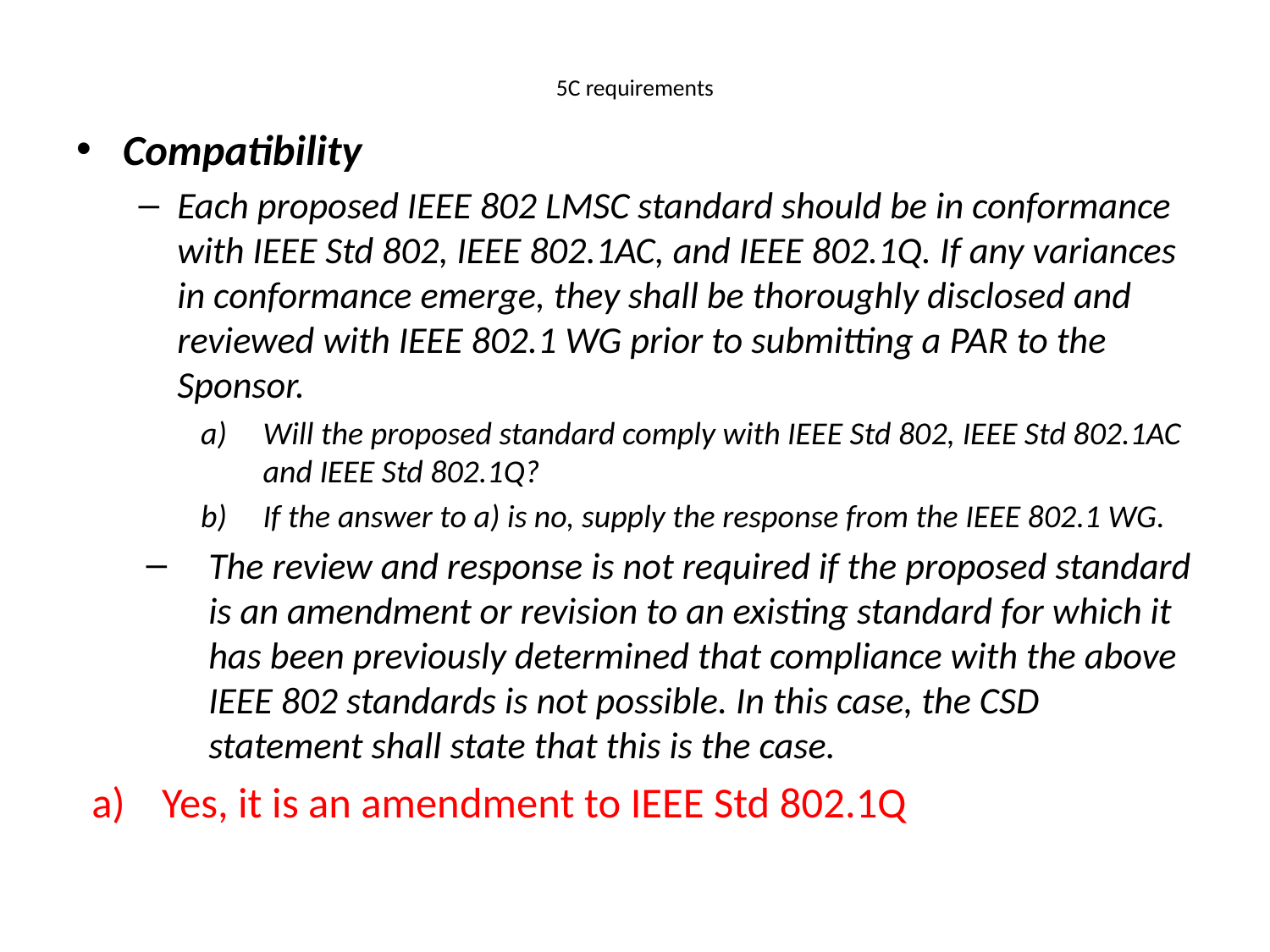

# 5C requirements
Compatibility
Each proposed IEEE 802 LMSC standard should be in conformance with IEEE Std 802, IEEE 802.1AC, and IEEE 802.1Q. If any variances in conformance emerge, they shall be thoroughly disclosed and reviewed with IEEE 802.1 WG prior to submitting a PAR to the Sponsor.
Will the proposed standard comply with IEEE Std 802, IEEE Std 802.1AC and IEEE Std 802.1Q?
If the answer to a) is no, supply the response from the IEEE 802.1 WG.
The review and response is not required if the proposed standard is an amendment or revision to an existing standard for which it has been previously determined that compliance with the above IEEE 802 standards is not possible. In this case, the CSD statement shall state that this is the case.
Yes, it is an amendment to IEEE Std 802.1Q